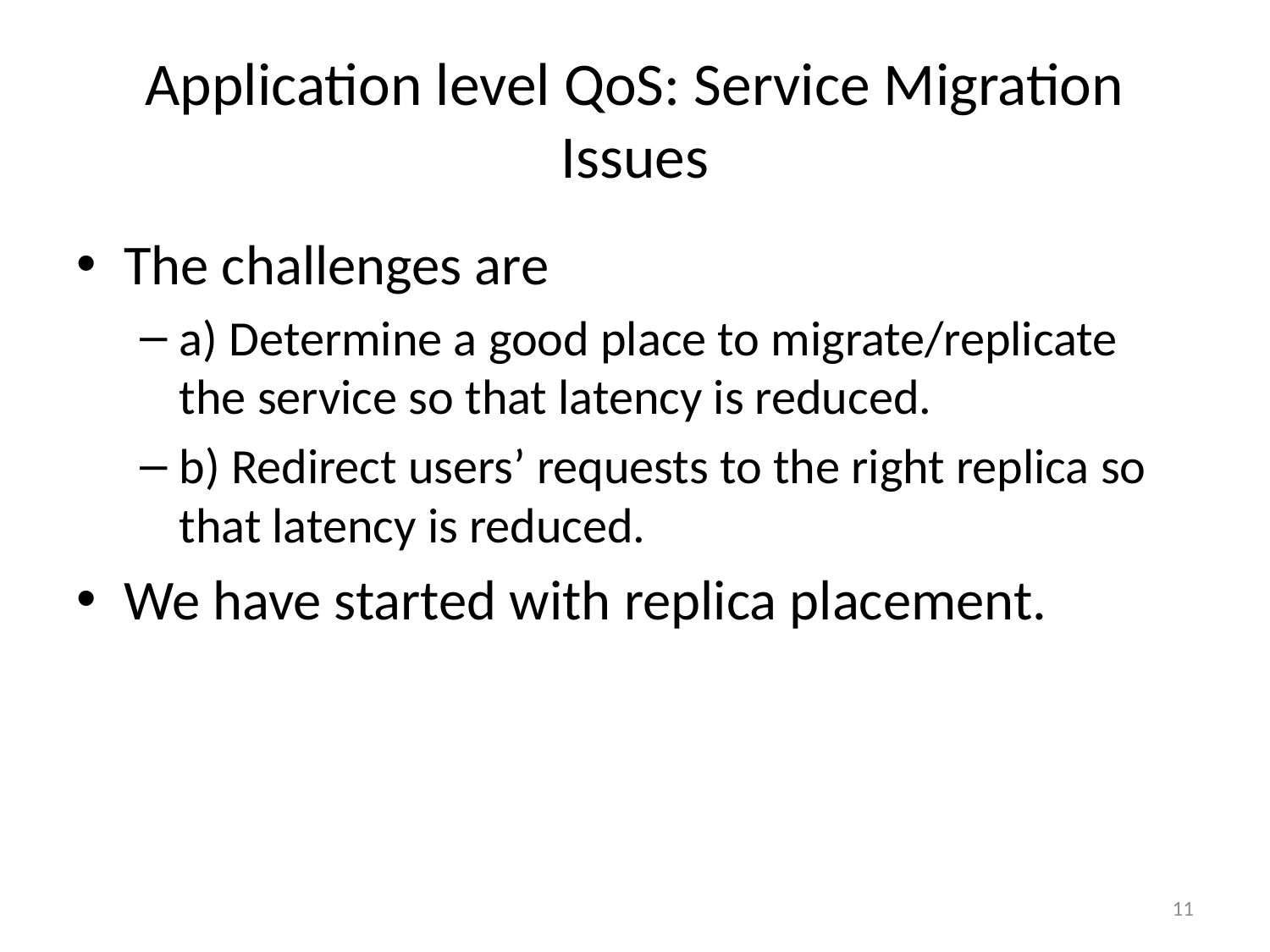

# Application level QoS: Service Migration Issues
The challenges are
a) Determine a good place to migrate/replicate the service so that latency is reduced.
b) Redirect users’ requests to the right replica so that latency is reduced.
We have started with replica placement.

11